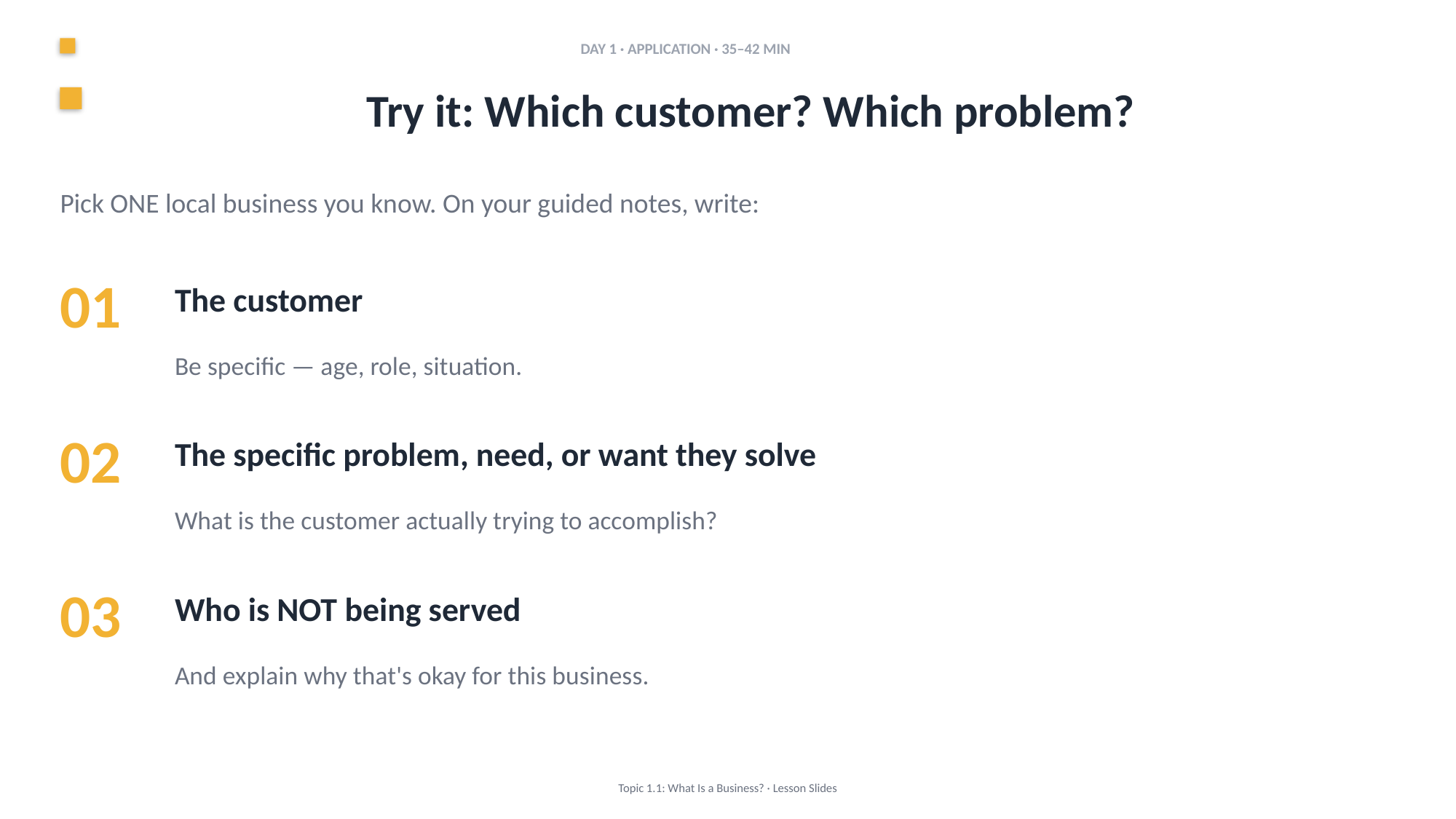

DAY 1 · APPLICATION · 35–42 MIN

Try it: Which customer? Which problem?

Pick ONE local business you know. On your guided notes, write:
01
The customer
Be specific — age, role, situation.
02
The specific problem, need, or want they solve
What is the customer actually trying to accomplish?
03
Who is NOT being served
And explain why that's okay for this business.
Topic 1.1: What Is a Business? · Lesson Slides